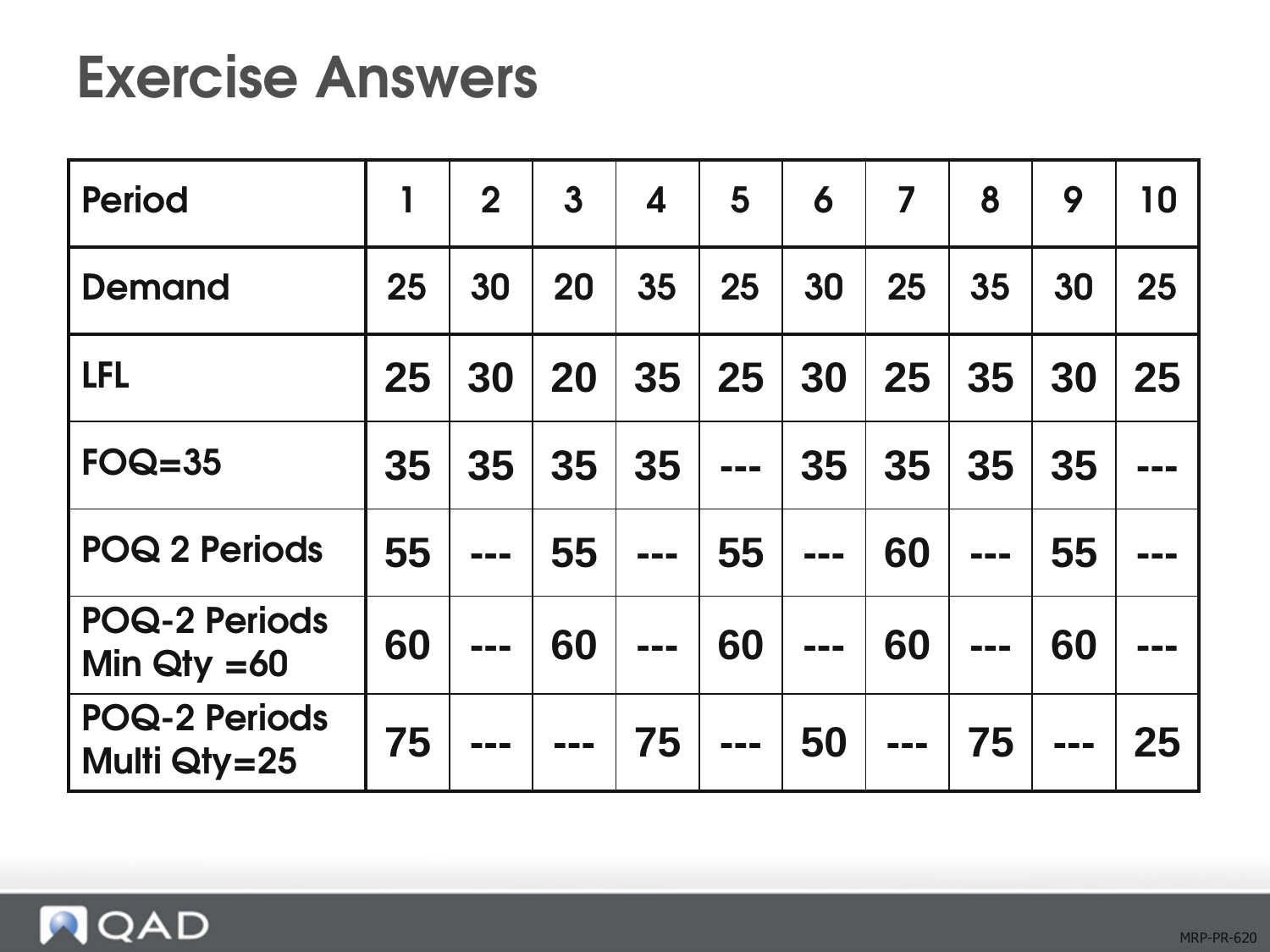

# Exercise Answers
| Period | 1 | 2 | 3 | 4 | 5 | 6 | 7 | 8 | 9 | 10 |
| --- | --- | --- | --- | --- | --- | --- | --- | --- | --- | --- |
| Demand | 25 | 30 | 20 | 35 | 25 | 30 | 25 | 35 | 30 | 25 |
| LFL | 25 | 30 | 20 | 35 | 25 | 30 | 25 | 35 | 30 | 25 |
| FOQ=35 | 35 | 35 | 35 | 35 | --- | 35 | 35 | 35 | 35 | --- |
| POQ 2 Periods | 55 | --- | 55 | --- | 55 | --- | 60 | --- | 55 | --- |
| POQ-2 Periods Min Qty =60 | 60 | --- | 60 | --- | 60 | --- | 60 | --- | 60 | --- |
| POQ-2 Periods Multi Qty=25 | 75 | --- | --- | 75 | --- | 50 | --- | 75 | --- | 25 |
MRP-PR-620